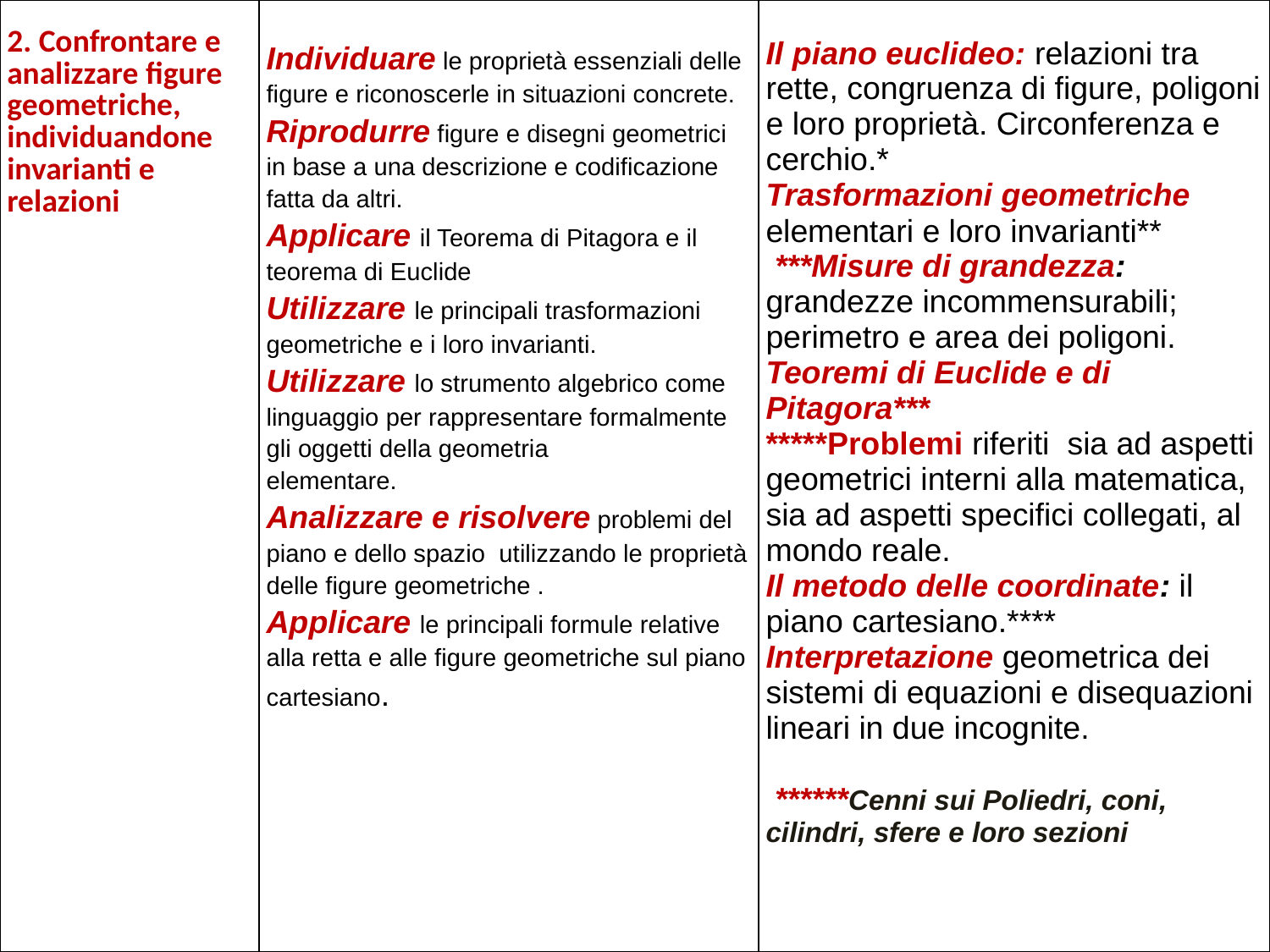

| 2. Confrontare e analizzare figure geometriche, individuandone invarianti e relazioni | Individuare le proprietà essenziali delle figure e riconoscerle in situazioni concrete. Riprodurre figure e disegni geometrici in base a una descrizione e codificazione fatta da altri. Applicare il Teorema di Pitagora e il teorema di Euclide Utilizzare le principali trasformazioni geometriche e i loro invarianti. Utilizzare lo strumento algebrico come linguaggio per rappresentare formalmente gli oggetti della geometria elementare. Analizzare e risolvere problemi del piano e dello spazio utilizzando le proprietà delle figure geometriche . Applicare le principali formule relative alla retta e alle figure geometriche sul piano cartesiano. | Il piano euclideo: relazioni tra rette, congruenza di figure, poligoni e loro proprietà. Circonferenza e cerchio.\* Trasformazioni geometriche elementari e loro invarianti\*\* \*\*\*Misure di grandezza: grandezze incommensurabili; perimetro e area dei poligoni. Teoremi di Euclide e di Pitagora\*\*\* \*\*\*\*\*Problemi riferiti sia ad aspetti geometrici interni alla matematica, sia ad aspetti specifici collegati, al mondo reale. Il metodo delle coordinate: il piano cartesiano.\*\*\*\* Interpretazione geometrica dei sistemi di equazioni e disequazioni lineari in due incognite. \*\*\*\*\*\*Cenni sui Poliedri, coni, cilindri, sfere e loro sezioni |
| --- | --- | --- |